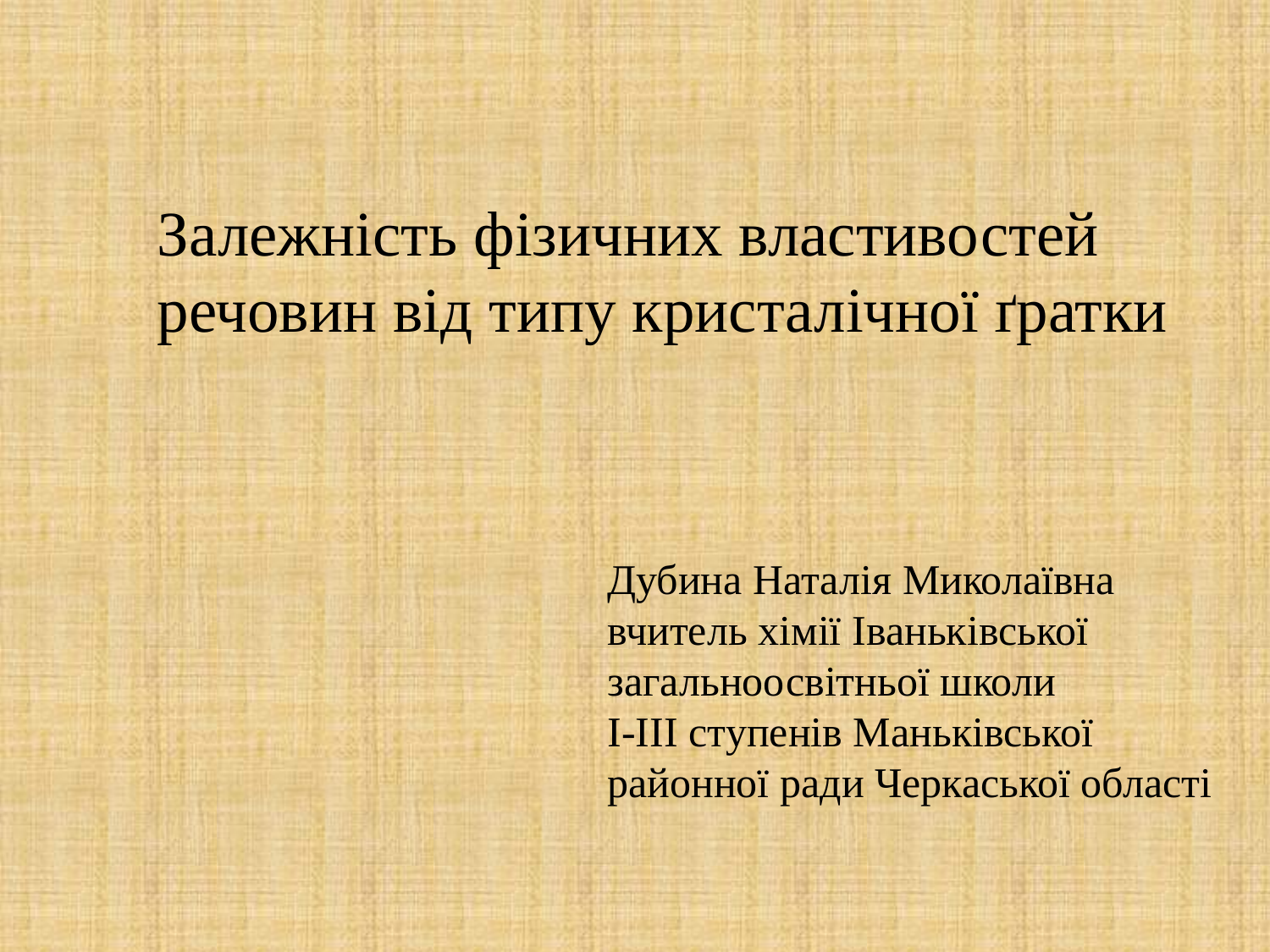

Залежність фізичних властивостей речовин від типу кристалічної ґратки
Дубина Наталія Миколаївна
вчитель хімії Іваньківської загальноосвітньої школи                 І-ІІІ ступенів Маньківської районної ради Черкаської області